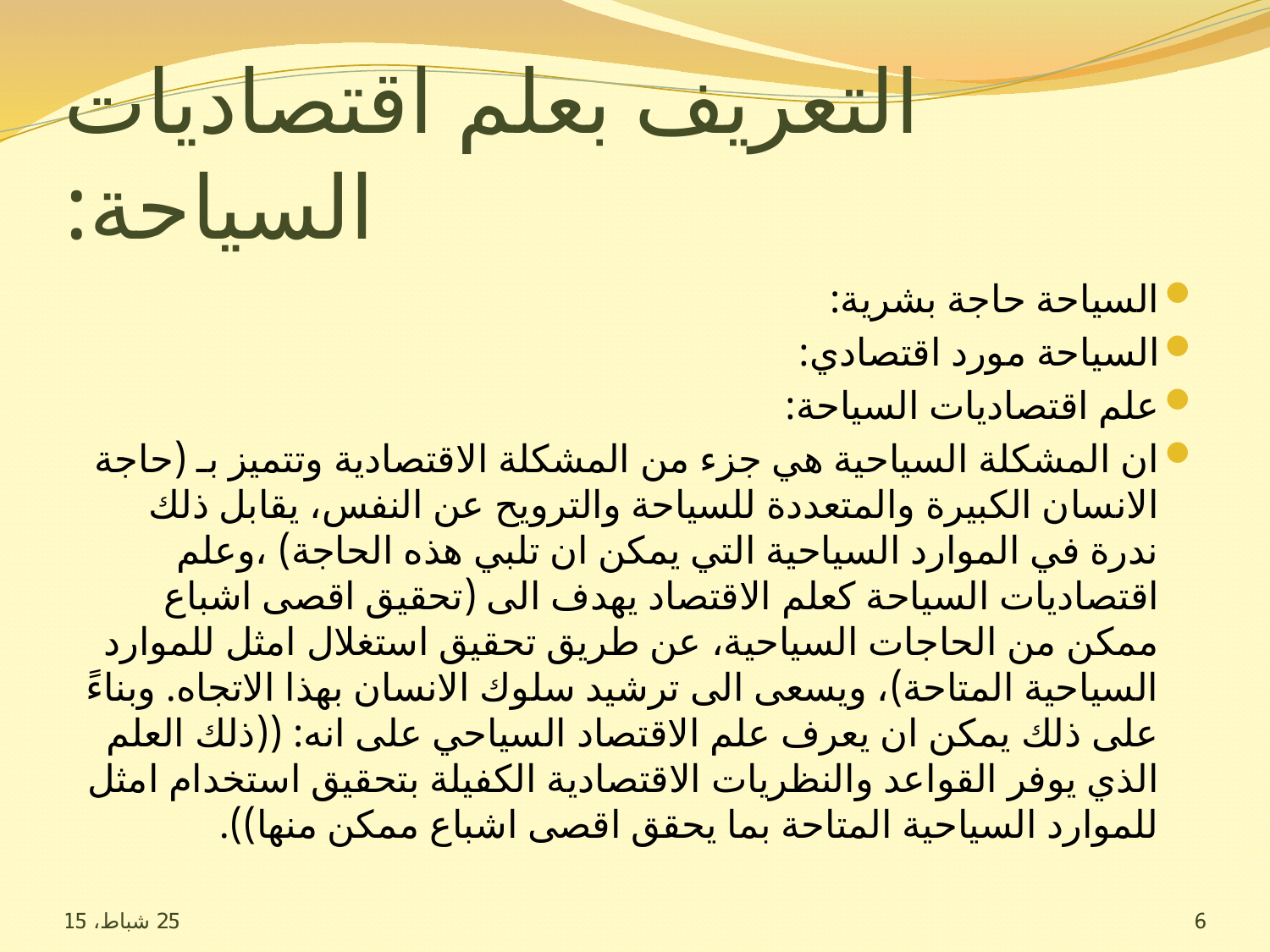

# التعريف بعلم اقتصاديات السياحة:
السياحة حاجة بشرية:
السياحة مورد اقتصادي:
علم اقتصاديات السياحة:
ان المشكلة السياحية هي جزء من المشكلة الاقتصادية وتتميز بـ (حاجة الانسان الكبيرة والمتعددة للسياحة والترويح عن النفس، يقابل ذلك ندرة في الموارد السياحية التي يمكن ان تلبي هذه الحاجة) ،وعلم اقتصاديات السياحة كعلم الاقتصاد يهدف الى (تحقيق اقصى اشباع ممكن من الحاجات السياحية، عن طريق تحقيق استغلال امثل للموارد السياحية المتاحة)، ويسعى الى ترشيد سلوك الانسان بهذا الاتجاه. وبناءً على ذلك يمكن ان يعرف علم الاقتصاد السياحي على انه: ((ذلك العلم الذي يوفر القواعد والنظريات الاقتصادية الكفيلة بتحقيق استخدام امثل للموارد السياحية المتاحة بما يحقق اقصى اشباع ممكن منها)).

25 شباط، 15
6